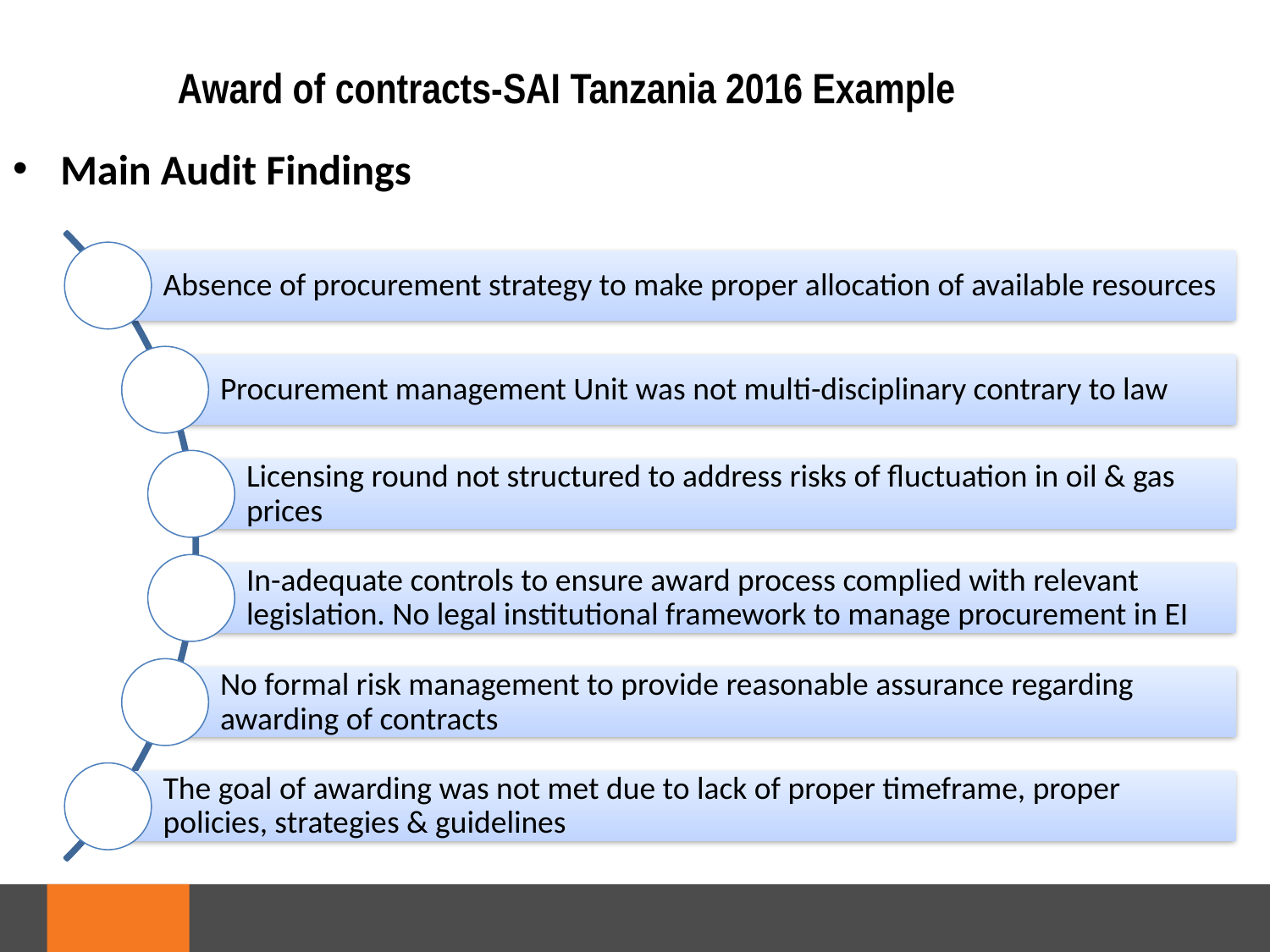

Award of contracts-SAI Tanzania 2016 Example
Main Audit Findings

Absence of procurement strategy to make proper allocation of available resources
Procurement management Unit was not multi-disciplinary contrary to law
Licensing round not structured to address risks of fluctuation in oil & gas prices
In-adequate controls to ensure award process complied with relevant legislation. No legal institutional framework to manage procurement in EI
No formal risk management to provide reasonable assurance regarding awarding of contracts
The goal of awarding was not met due to lack of proper timeframe, proper policies, strategies & guidelines